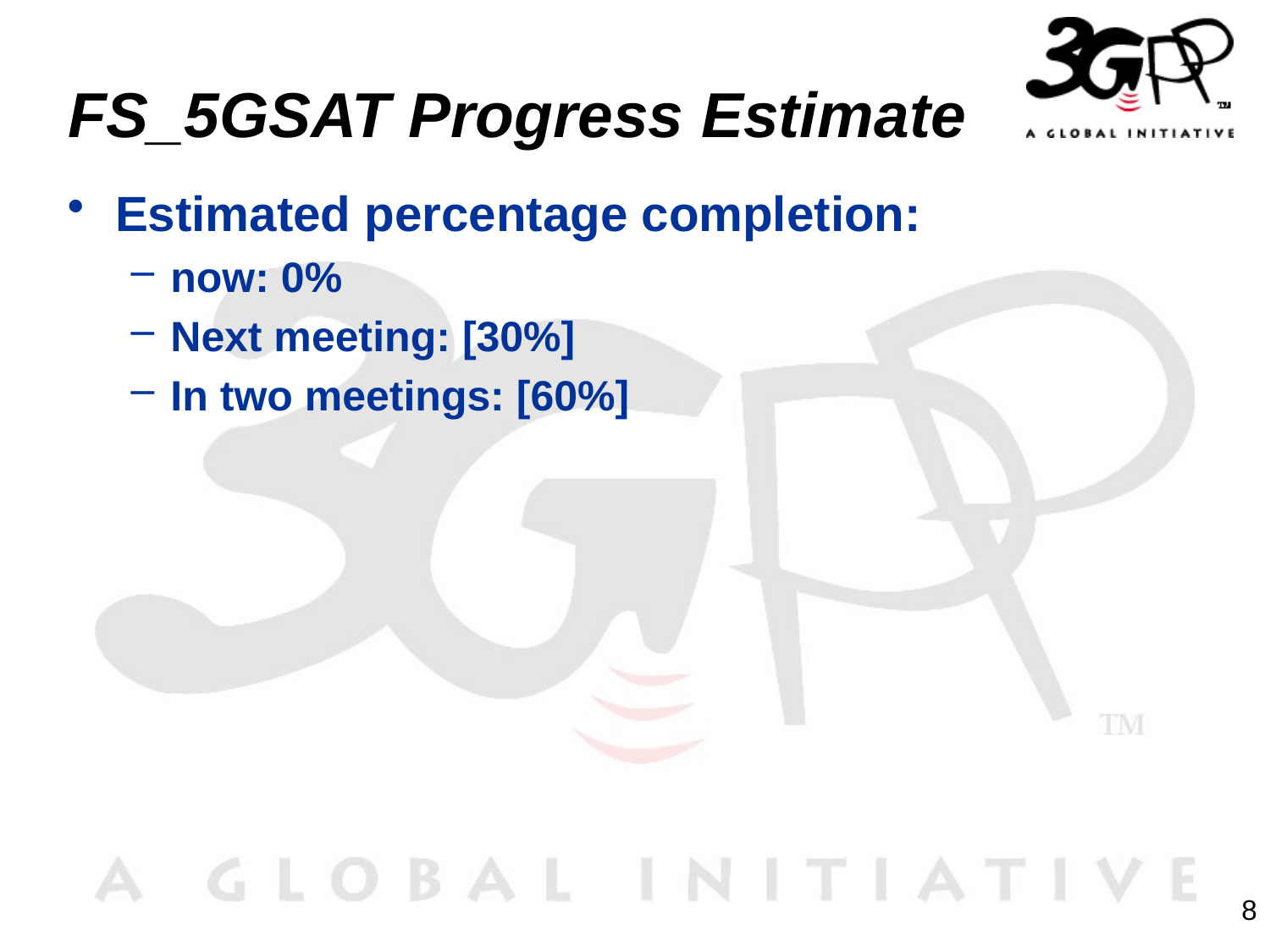

# FS_5GSAT Progress Estimate
Estimated percentage completion:
now: 0%
Next meeting: [30%]
In two meetings: [60%]
8